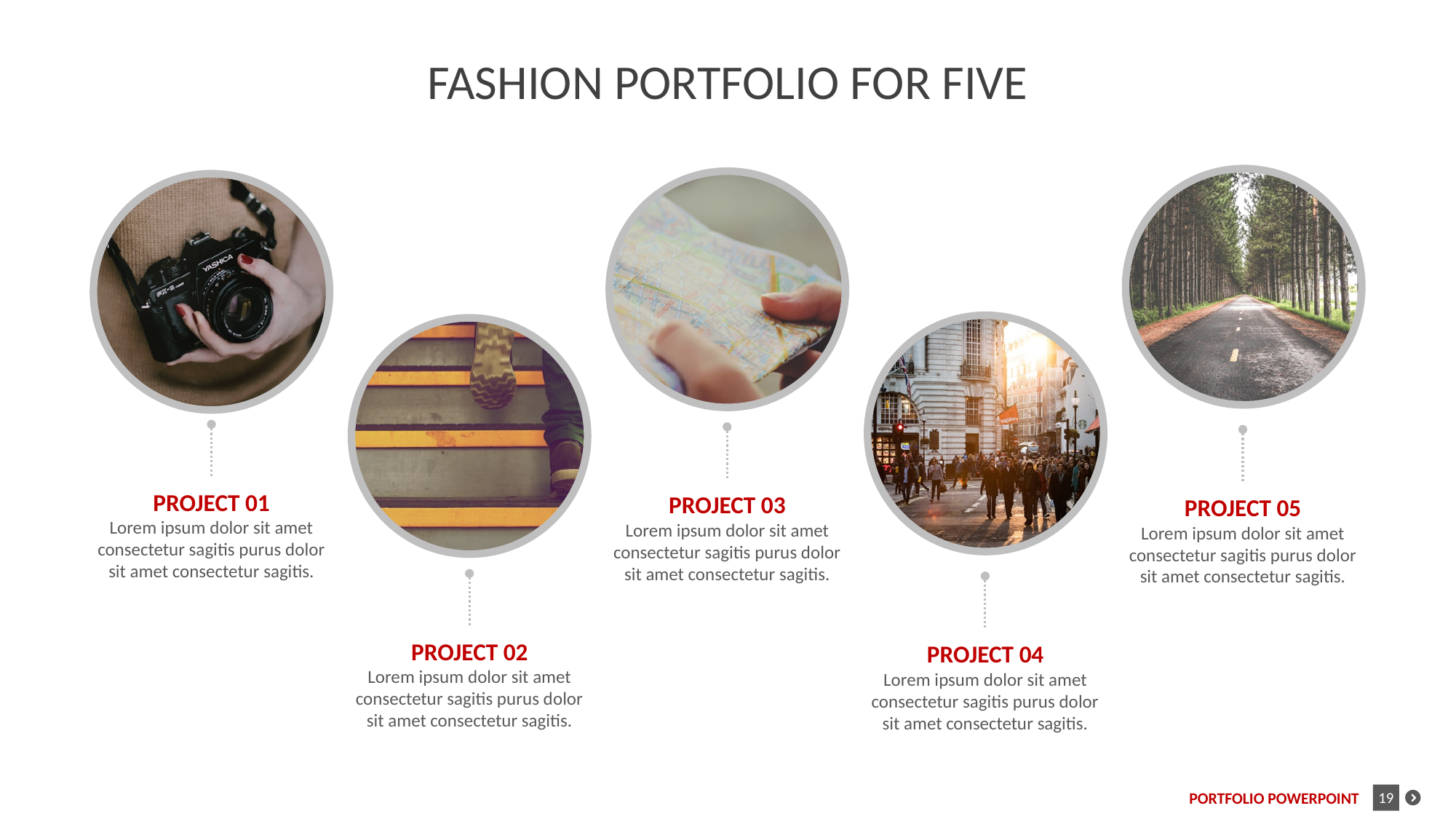

FASHION PORTFOLIO FOR FIVE

PROJECT 01
Lorem ipsum dolor sit amet consectetur sagitis purus dolor sit amet consectetur sagitis.
PROJECT 03
Lorem ipsum dolor sit amet consectetur sagitis purus dolor sit amet consectetur sagitis.
PROJECT 05
Lorem ipsum dolor sit amet consectetur sagitis purus dolor sit amet consectetur sagitis.
PROJECT 02
Lorem ipsum dolor sit amet consectetur sagitis purus dolor sit amet consectetur sagitis.
PROJECT 04
Lorem ipsum dolor sit amet consectetur sagitis purus dolor sit amet consectetur sagitis.
19

PORTFOLIO POWERPOINT